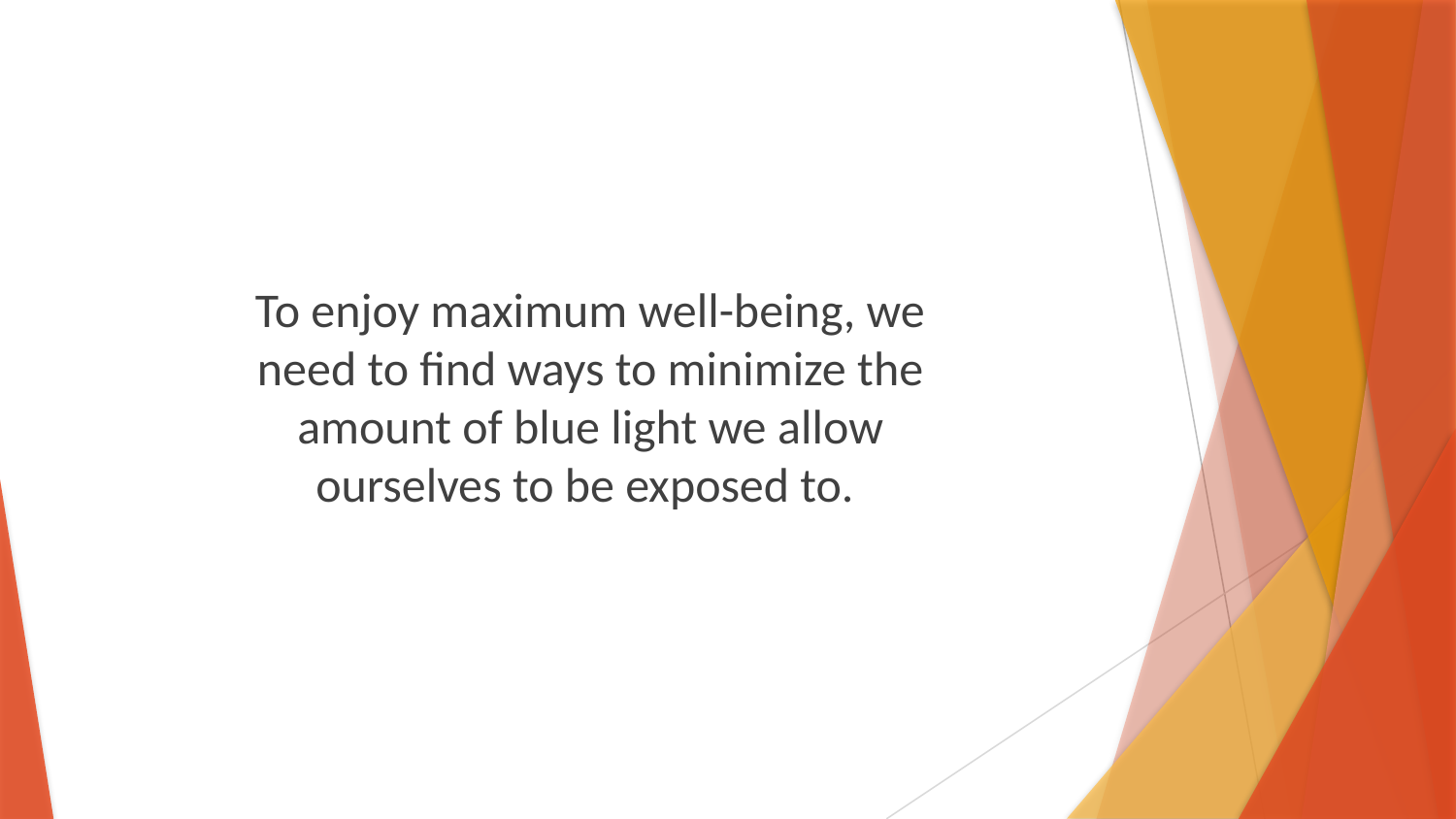

To enjoy maximum well-being, we need to find ways to minimize the amount of blue light we allow ourselves to be exposed to.